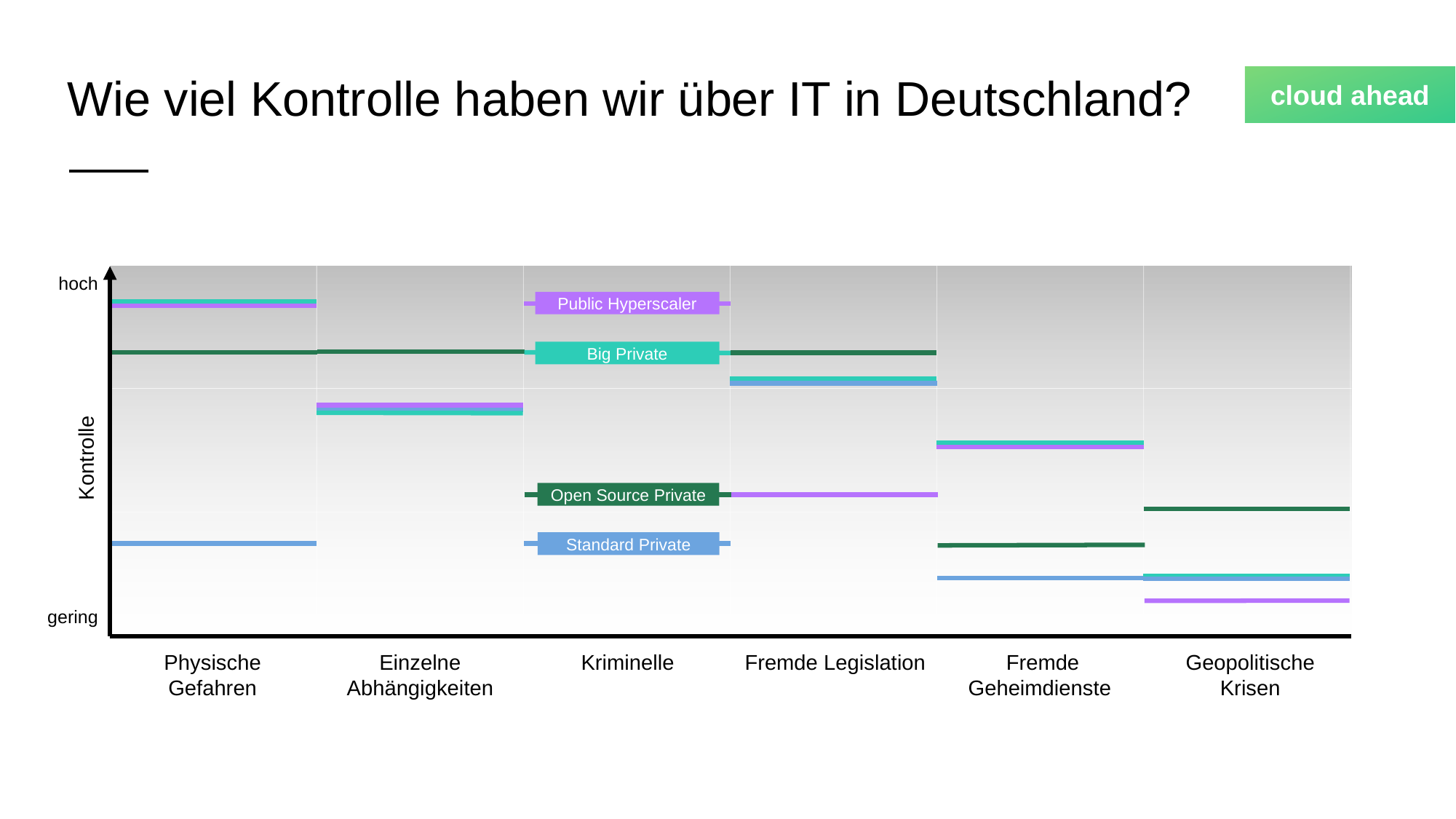

# Wie viel Kontrolle haben wir über IT in Deutschland?
hoch
gering

Public Hyperscaler
Big Private
Kontrolle
Open Source Private
Standard Private
Physische Gefahren
Einzelne Abhängigkeiten
Kriminelle
Fremde Legislation
Fremde Geheimdienste
Geopolitische Krisen